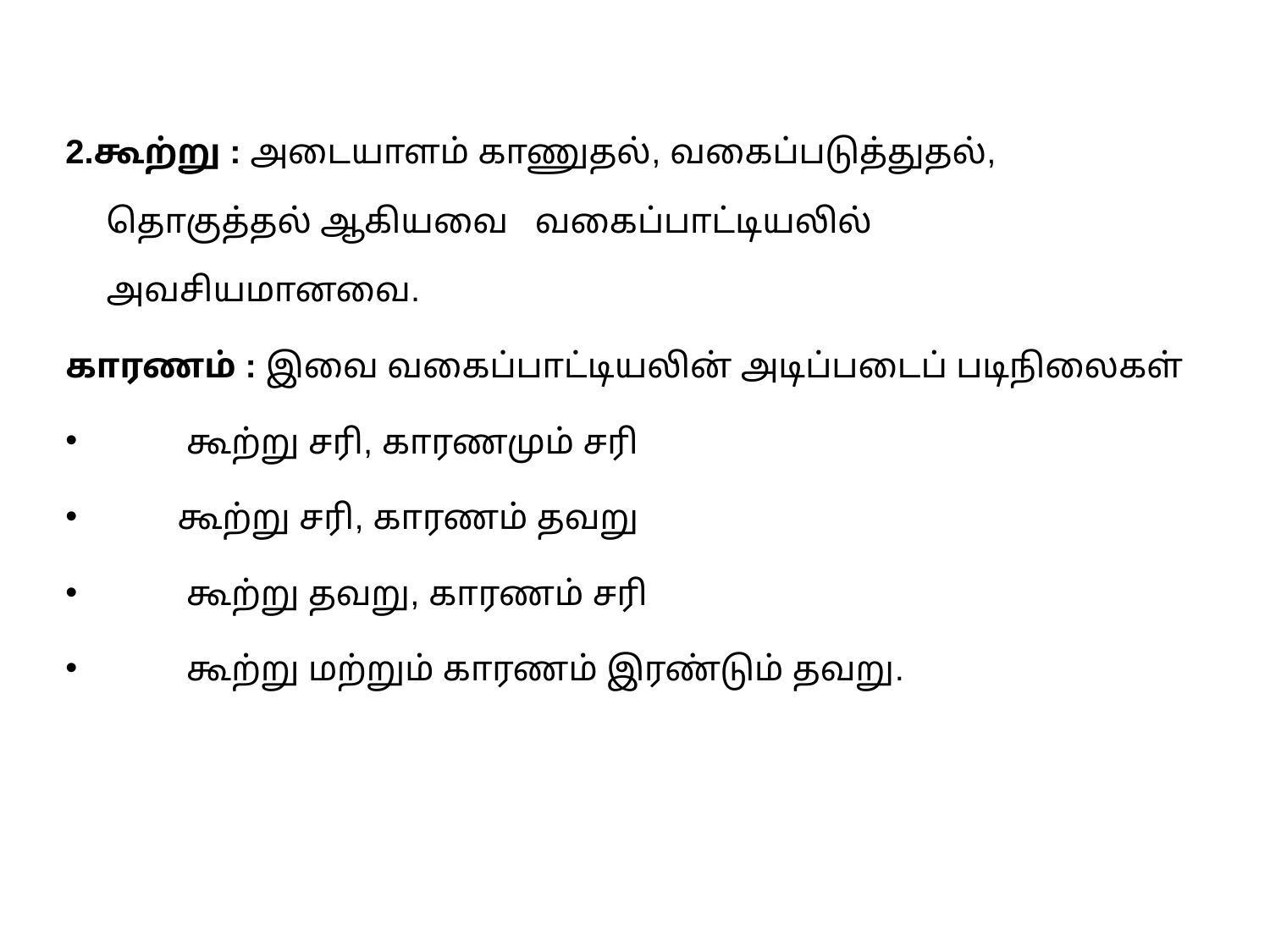

2.கூற்று : அடையாளம் காணுதல், வகைப்படுத்துதல், தொகுத்தல் ஆகியவை   வகைப்பாட்டியலில் அவசியமானவை.
காரணம் : இவை வகைப்பாட்டியலின் அடிப்படைப் படிநிலைகள்
         கூற்று சரி, காரணமும் சரி
        கூற்று சரி, காரணம் தவறு
         கூற்று தவறு, காரணம் சரி
         கூற்று மற்றும் காரணம் இரண்டும் தவறு.